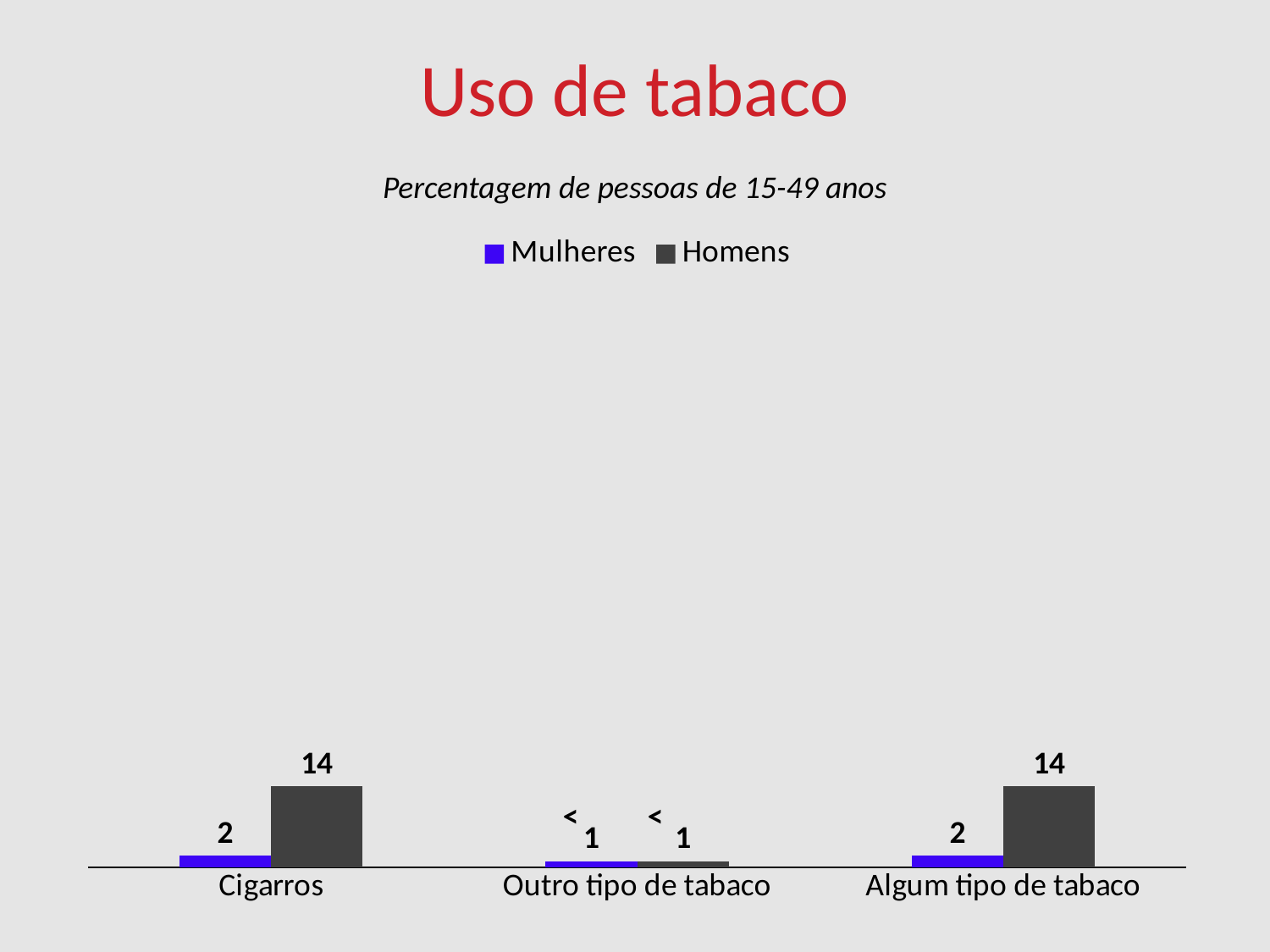

# Uso de tabaco
Percentagem de pessoas de 15-49 anos

### Chart

| Category | Mulheres | Homens |
|---|---|---|
| Cigarros | 2.0 | 14.0 |
| Outro tipo de tabaco | 1.0 | 1.0 |
| Algum tipo de tabaco | 2.0 | 14.0 |
<
<